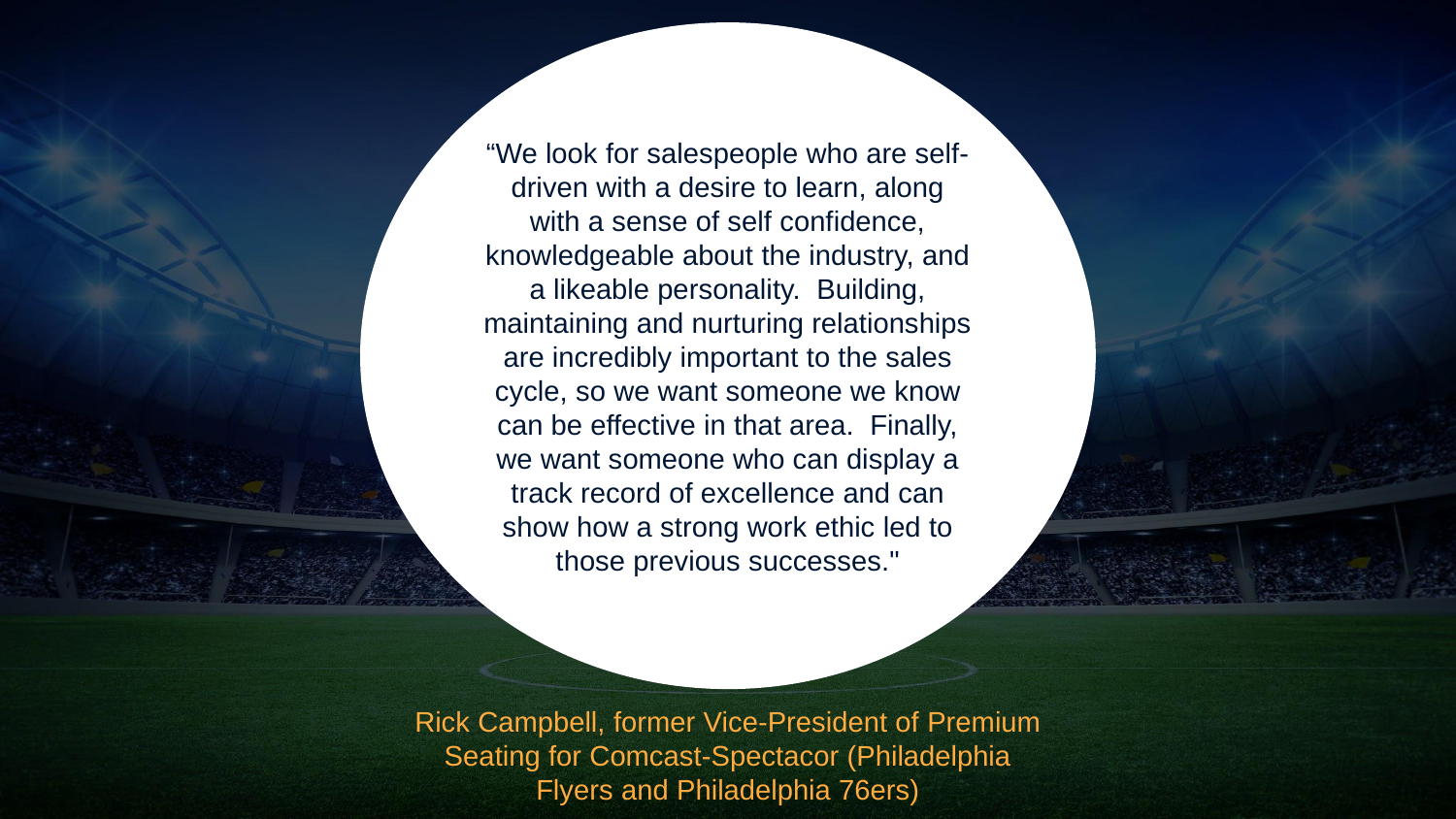

“We look for salespeople who are self-driven with a desire to learn, along with a sense of self confidence, knowledgeable about the industry, and a likeable personality.  Building, maintaining and nurturing relationships are incredibly important to the sales cycle, so we want someone we know can be effective in that area.  Finally, we want someone who can display a track record of excellence and can show how a strong work ethic led to those previous successes."
Rick Campbell, former Vice-President of Premium Seating for Comcast-Spectacor (Philadelphia Flyers and Philadelphia 76ers)